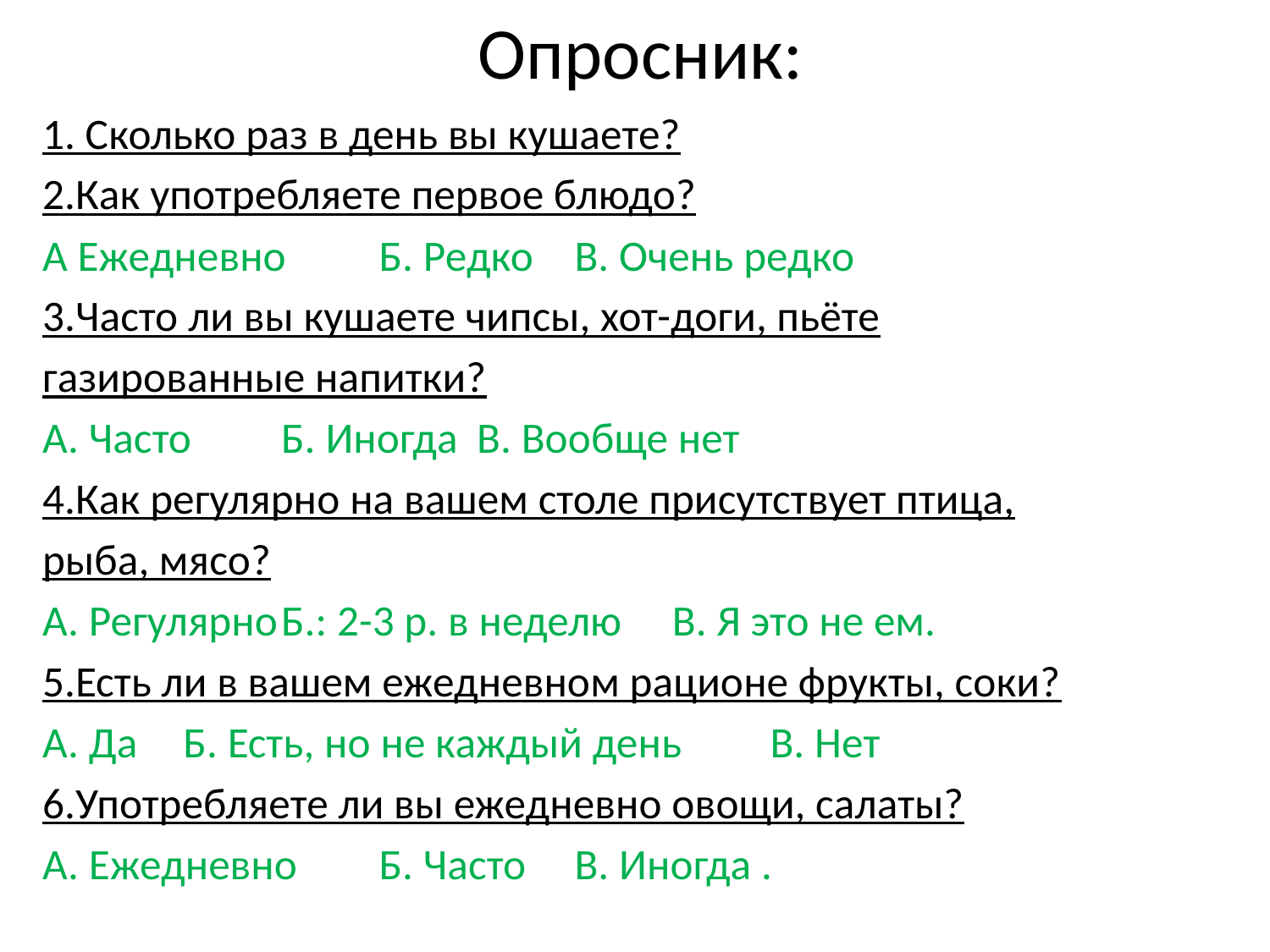

# Опросник:
1. Сколько раз в день вы кушаете?
2.Как употребляете первое блюдо?
А Ежедневно   	Б. Редко   	В. Очень редко
3.Часто ли вы кушаете чипсы, хот-доги, пьёте
газированные напитки?
А. Часто     	Б. Иногда	В. Вообще нет
4.Как регулярно на вашем столе присутствует птица,
рыба, мясо?
А. Регулярно	Б.: 2-3 р. в неделю	В. Я это не ем.
5.Есть ли в вашем ежедневном рационе фрукты, соки?
А. Да	Б. Есть, но не каждый день	В. Нет
6.Употребляете ли вы ежедневно овощи, салаты?
А. Ежедневно	Б. Часто	В. Иногда .